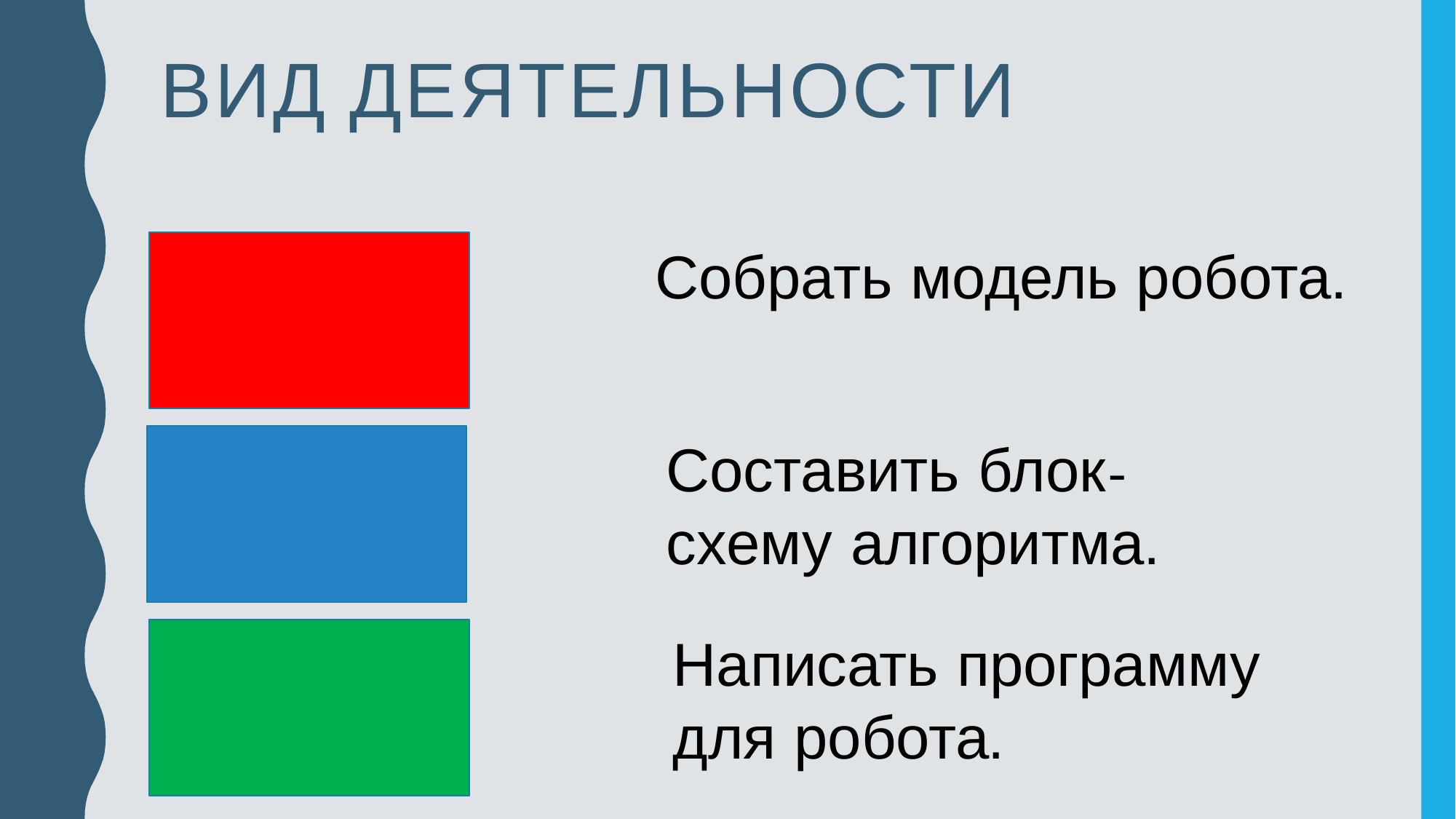

# Вид деятельности

Собрать модель робота.

Составить блок-схему алгоритма.

Написать программу для робота.